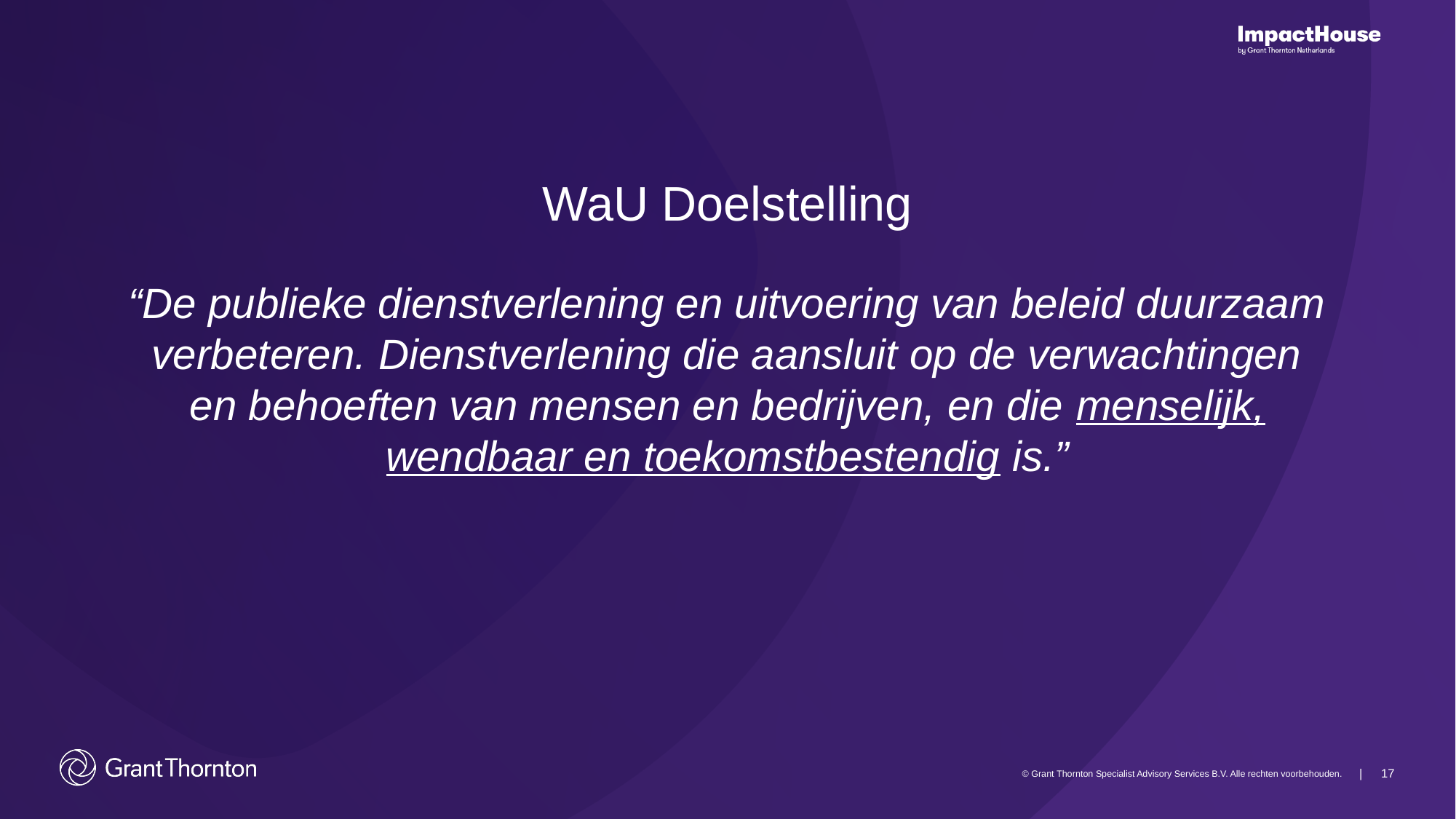

WaU Doelstelling
“De publieke dienstverlening en uitvoering van beleid duurzaam verbeteren. Dienstverlening die aansluit op de verwachtingen en behoeften van mensen en bedrijven, en die menselijk, wendbaar en toekomstbestendig is.”
17